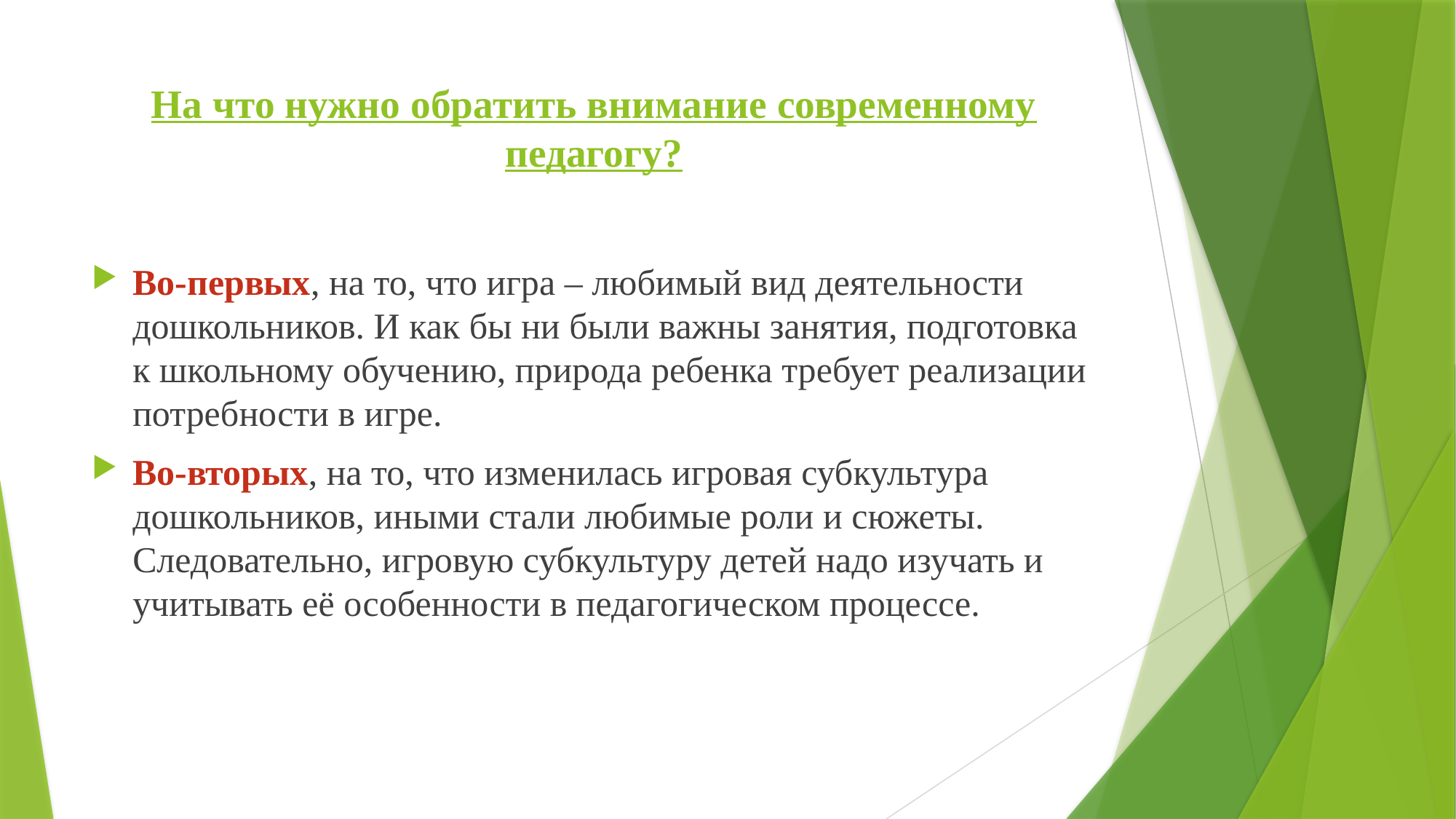

# На что нужно обратить внимание современному педагогу?
Во-первых, на то, что игра – любимый вид деятельности дошкольников. И как бы ни были важны занятия, подготовка к школьному обучению, природа ребенка требует реализации потребности в игре.
Во-вторых, на то, что изменилась игровая субкультура дошкольников, иными стали любимые роли и сюжеты. Следовательно, игровую субкультуру детей надо изучать и учитывать её особенности в педагогическом процессе.